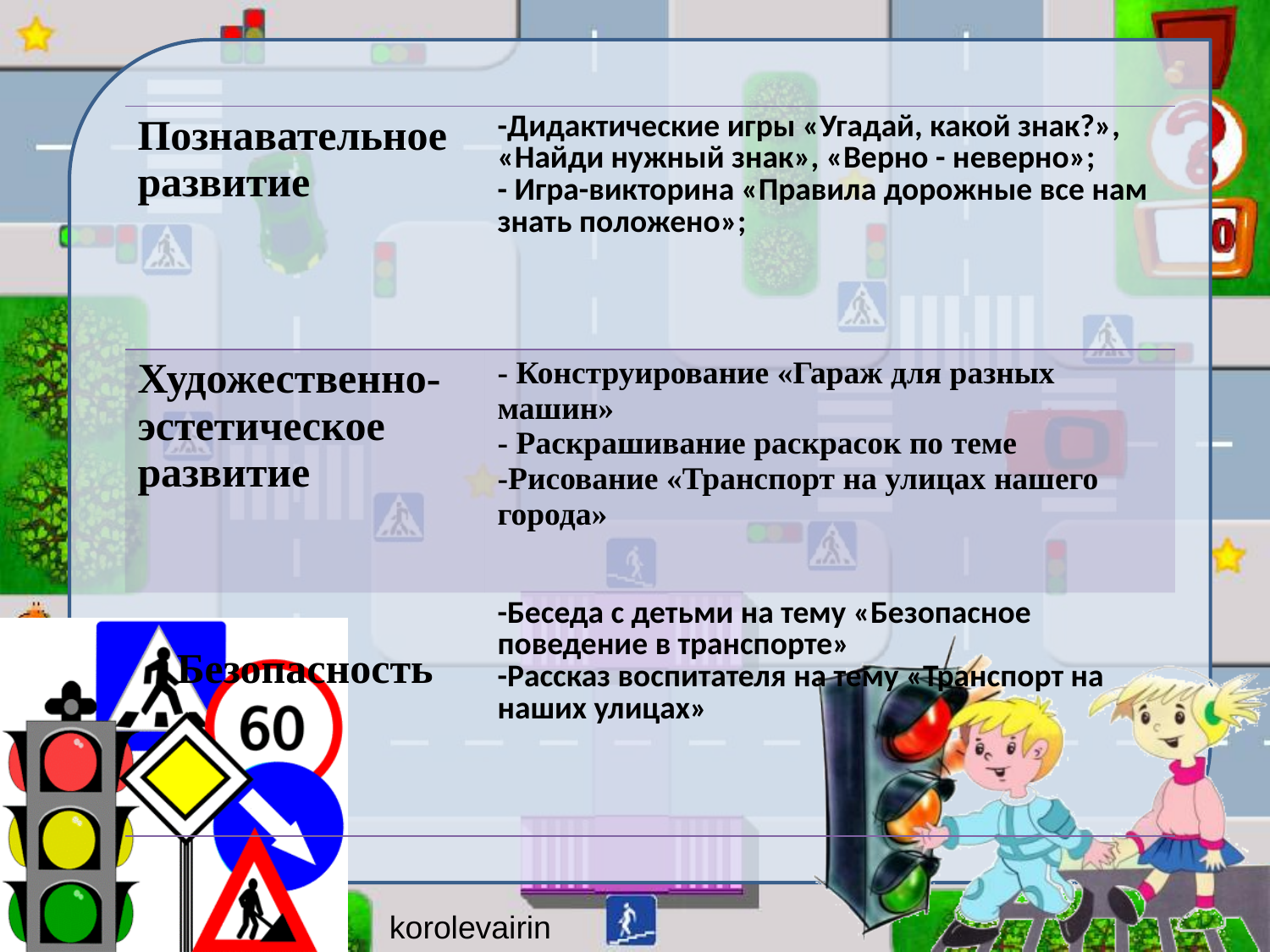

| Познавательное развитие | -Дидактические игры «Угадай, какой знак?», «Найди нужный знак», «Верно - неверно»; - Игра-викторина «Правила дорожные все нам знать положено»; |
| --- | --- |
| Художественно- эстетическое развитие | - Конструирование «Гараж для разных машин» - Раскрашивание раскрасок по теме -Рисование «Транспорт на улицах нашего города» |
| Безопасность | -Беседа с детьми на тему «Безопасное поведение в транспорте» -Рассказ воспитателя на тему «Транспорт на наших улицах» |